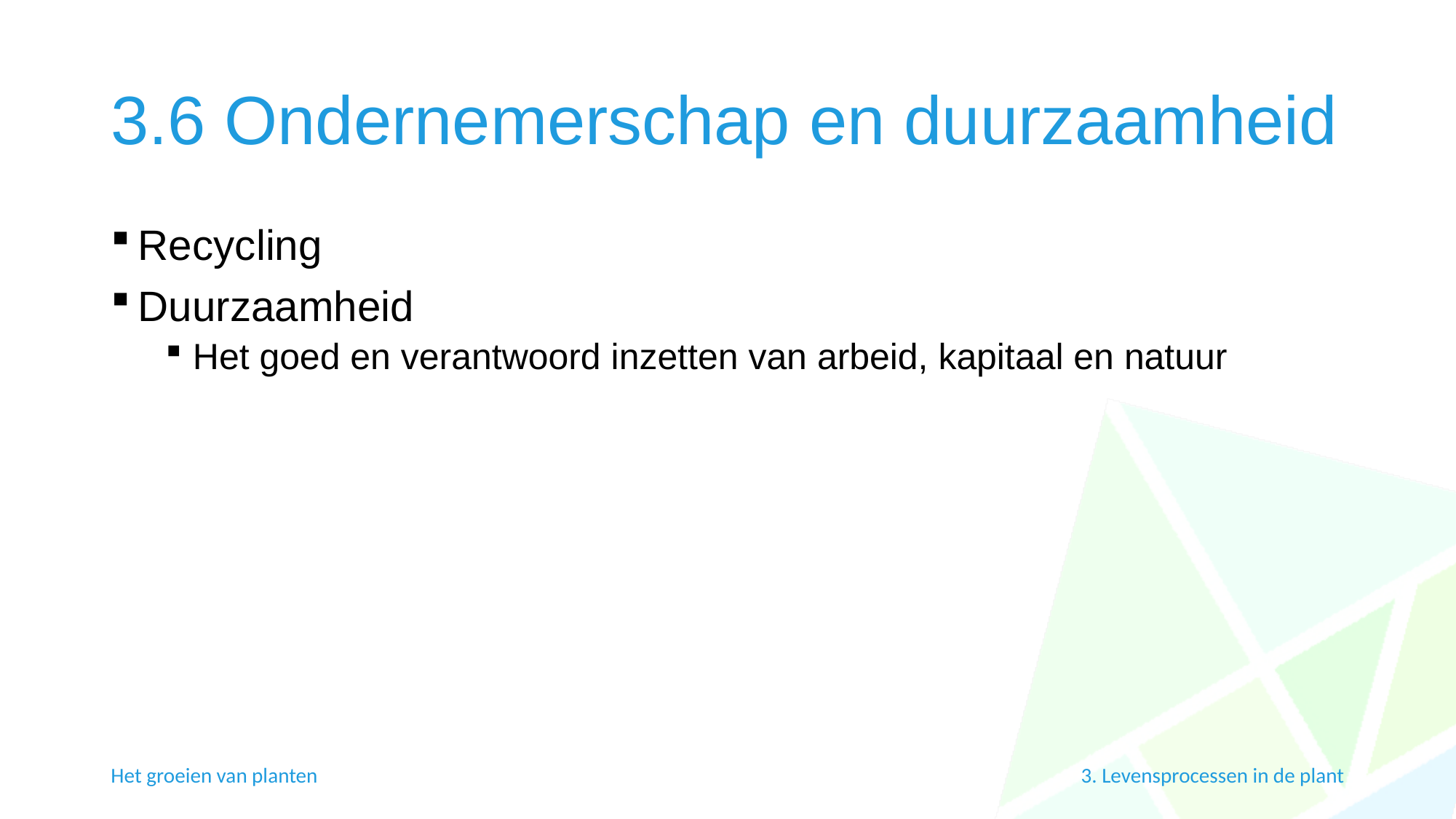

# 3.6 Ondernemerschap en duurzaamheid
Recycling
Duurzaamheid
Het goed en verantwoord inzetten van arbeid, kapitaal en natuur
Het groeien van planten
3. Levensprocessen in de plant